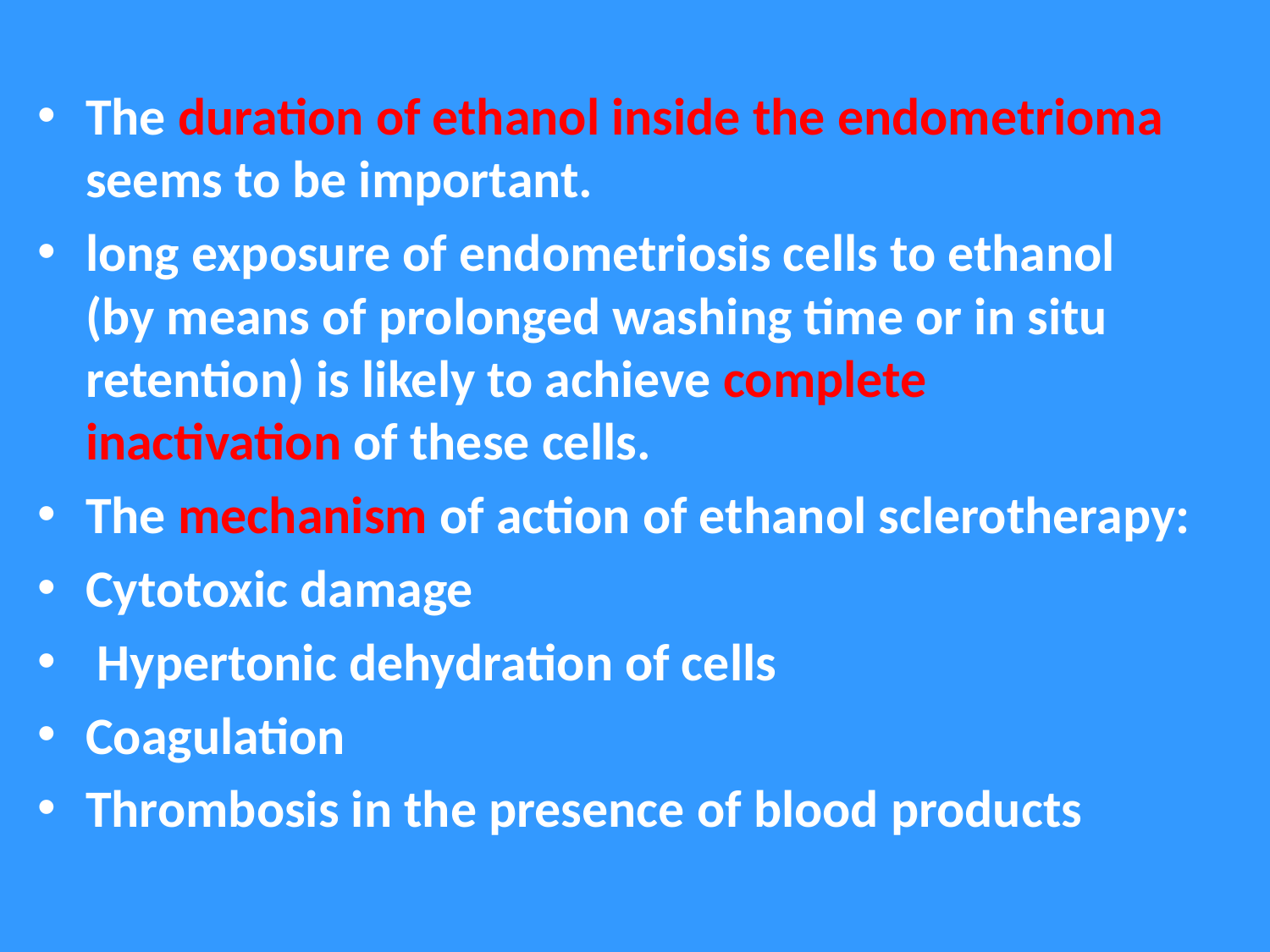

The duration of ethanol inside the endometrioma seems to be important.
long exposure of endometriosis cells to ethanol (by means of prolonged washing time or in situ retention) is likely to achieve complete inactivation of these cells.
The mechanism of action of ethanol sclerotherapy:
Cytotoxic damage
 Hypertonic dehydration of cells
Coagulation
Thrombosis in the presence of blood products